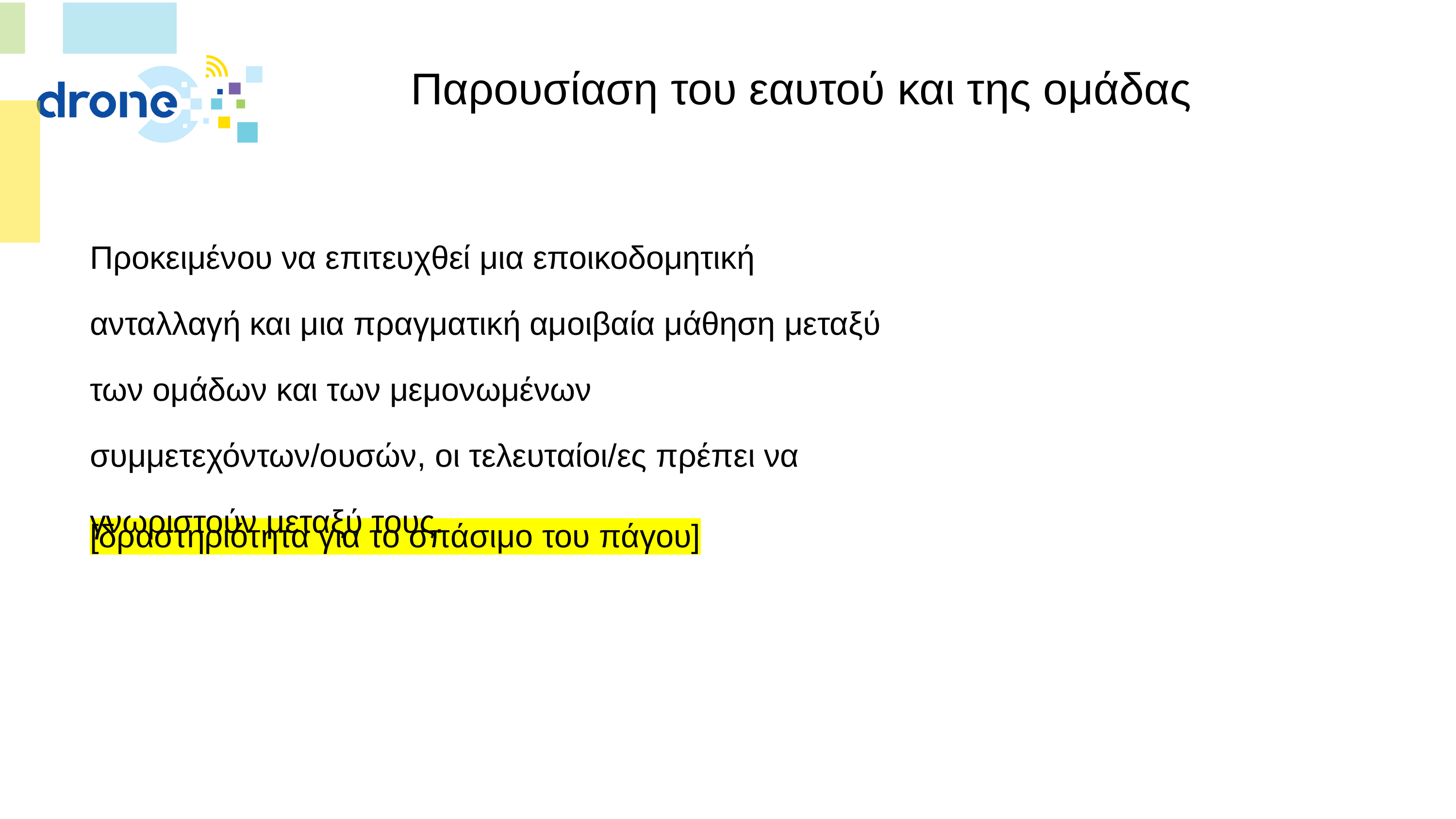

# Παρουσίαση του εαυτού και της ομάδας

Προκειμένου να επιτευχθεί μια εποικοδομητική ανταλλαγή και μια πραγματική αμοιβαία μάθηση μεταξύ των ομάδων και των μεμονωμένων συμμετεχόντων/ουσών, οι τελευταίοι/ες πρέπει να γνωριστούν μεταξύ τους.
[δραστηριότητα για το σπάσιμο του πάγου]